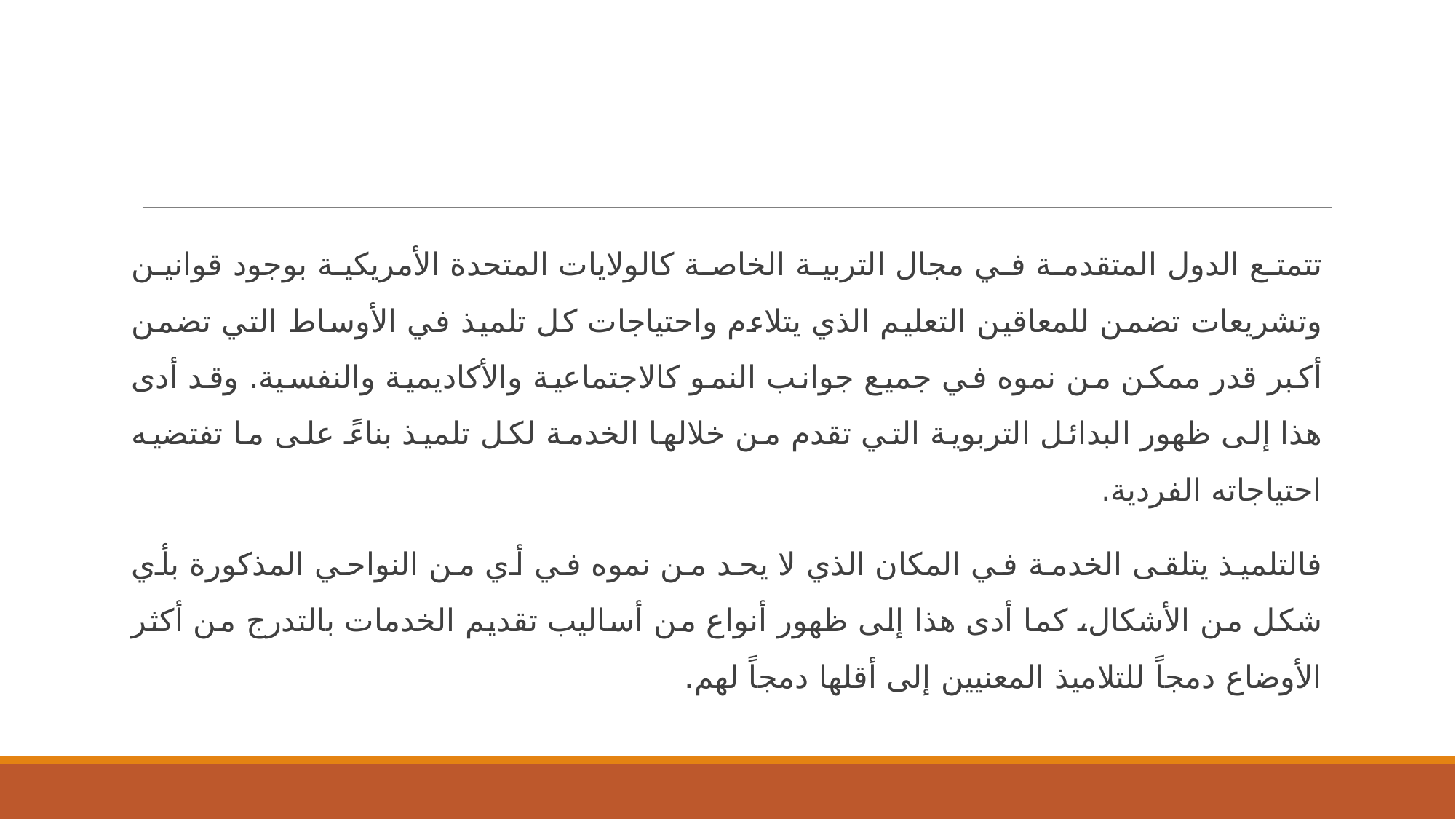

تتمتع الدول المتقدمة في مجال التربية الخاصة كالولايات المتحدة الأمريكية بوجود قوانين وتشريعات تضمن للمعاقين التعليم الذي يتلاءم واحتياجات كل تلميذ في الأوساط التي تضمن أكبر قدر ممكن من نموه في جميع جوانب النمو كالاجتماعية والأكاديمية والنفسية. وقد أدى هذا إلى ظهور البدائل التربوية التي تقدم من خلالها الخدمة لكل تلميذ بناءً على ما تفتضيه احتياجاته الفردية.
فالتلميذ يتلقى الخدمة في المكان الذي لا يحد من نموه في أي من النواحي المذكورة بأي شكل من الأشكال، كما أدى هذا إلى ظهور أنواع من أساليب تقديم الخدمات بالتدرج من أكثر الأوضاع دمجاً للتلاميذ المعنيين إلى أقلها دمجاً لهم.